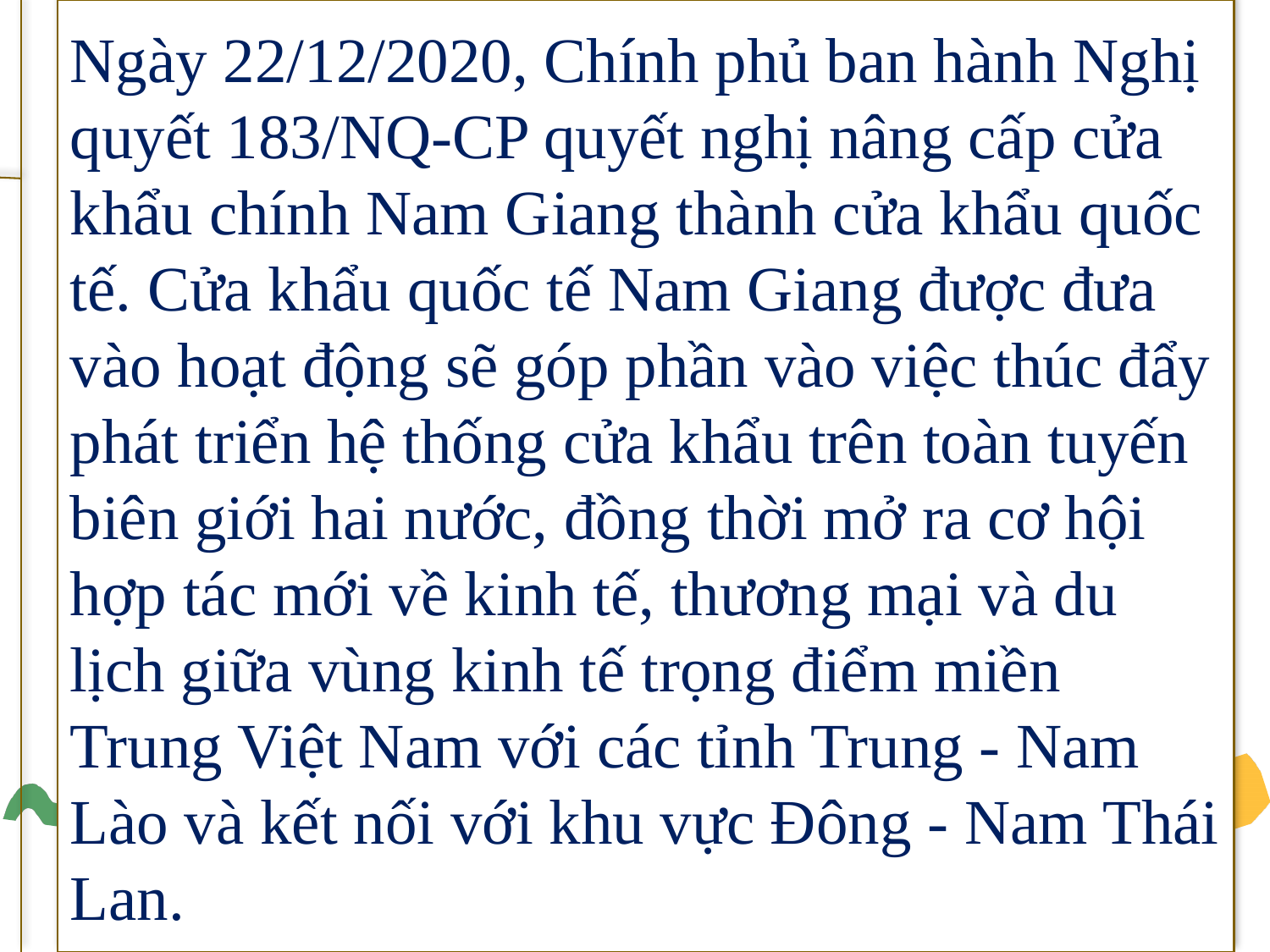

Ngày 22/12/2020, Chính phủ ban hành Nghị quyết 183/NQ-CP quyết nghị nâng cấp cửa khẩu chính Nam Giang thành cửa khẩu quốc tế. Cửa khẩu quốc tế Nam Giang được đưa vào hoạt động sẽ góp phần vào việc thúc đẩy phát triển hệ thống cửa khẩu trên toàn tuyến biên giới hai nước, đồng thời mở ra cơ hội hợp tác mới về kinh tế, thương mại và du lịch giữa vùng kinh tế trọng điểm miền Trung Việt Nam với các tỉnh Trung - Nam Lào và kết nối với khu vực Đông - Nam Thái Lan.